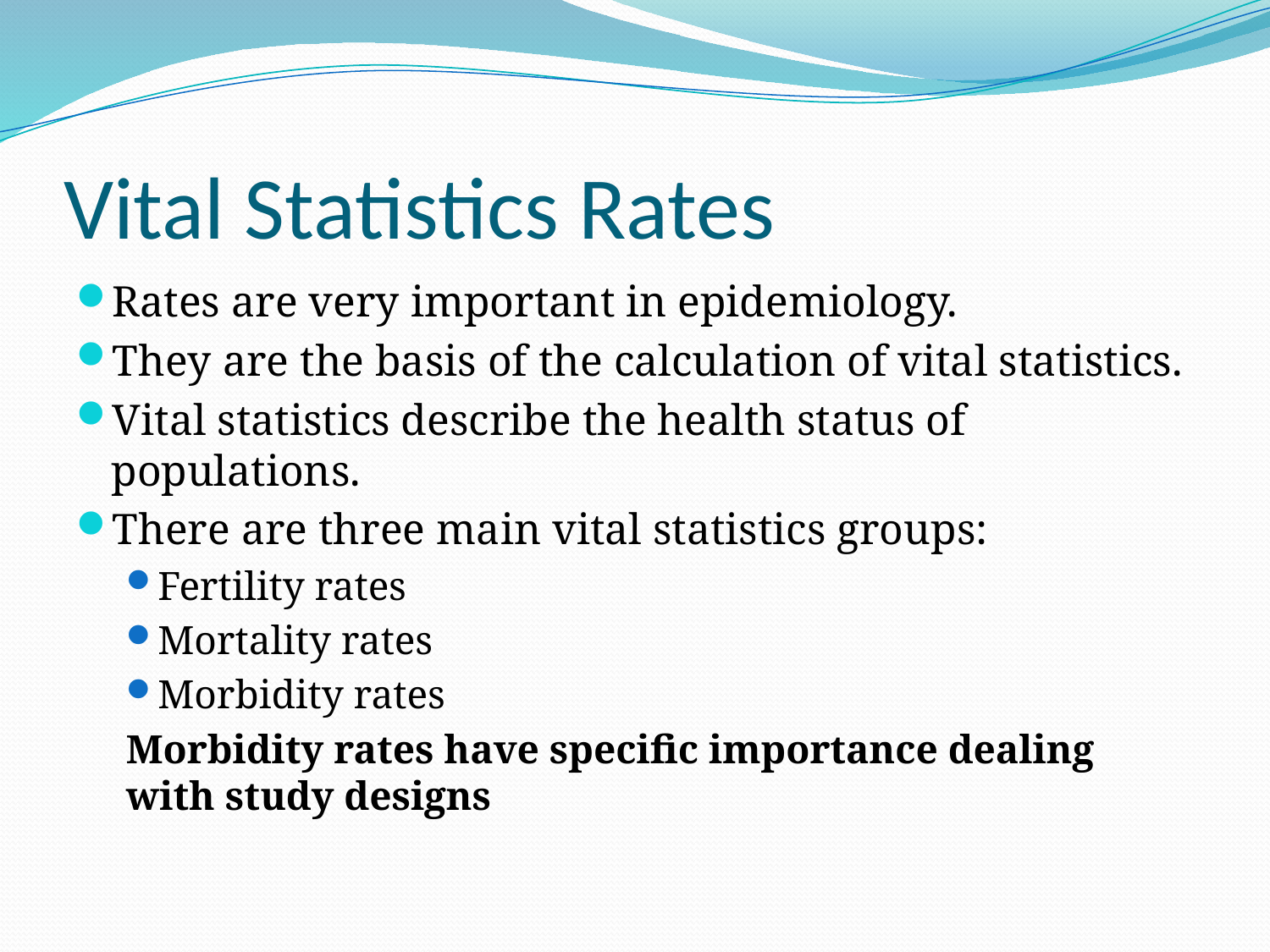

# Vital Statistics Rates
Rates are very important in epidemiology.
They are the basis of the calculation of vital statistics.
Vital statistics describe the health status of populations.
There are three main vital statistics groups:
Fertility rates
Mortality rates
Morbidity rates
Morbidity rates have specific importance dealing with study designs